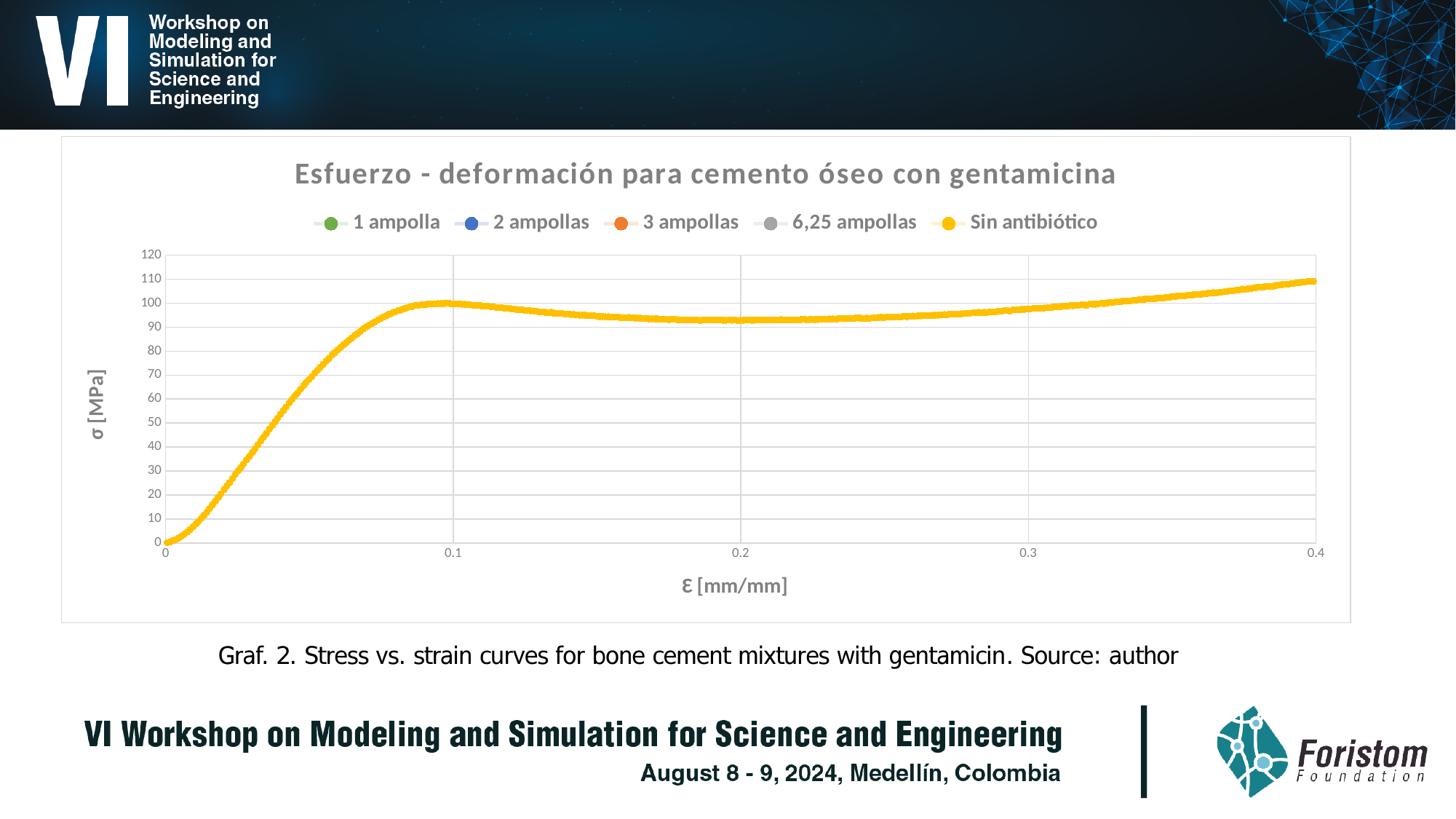

### Chart: Esfuerzo - deformación para cemento óseo con gentamicina

| Category |  |  |  |  |  |
|---|---|---|---|---|---|
Graf. 2. Stress vs. strain curves for bone cement mixtures with gentamicin. Source: author